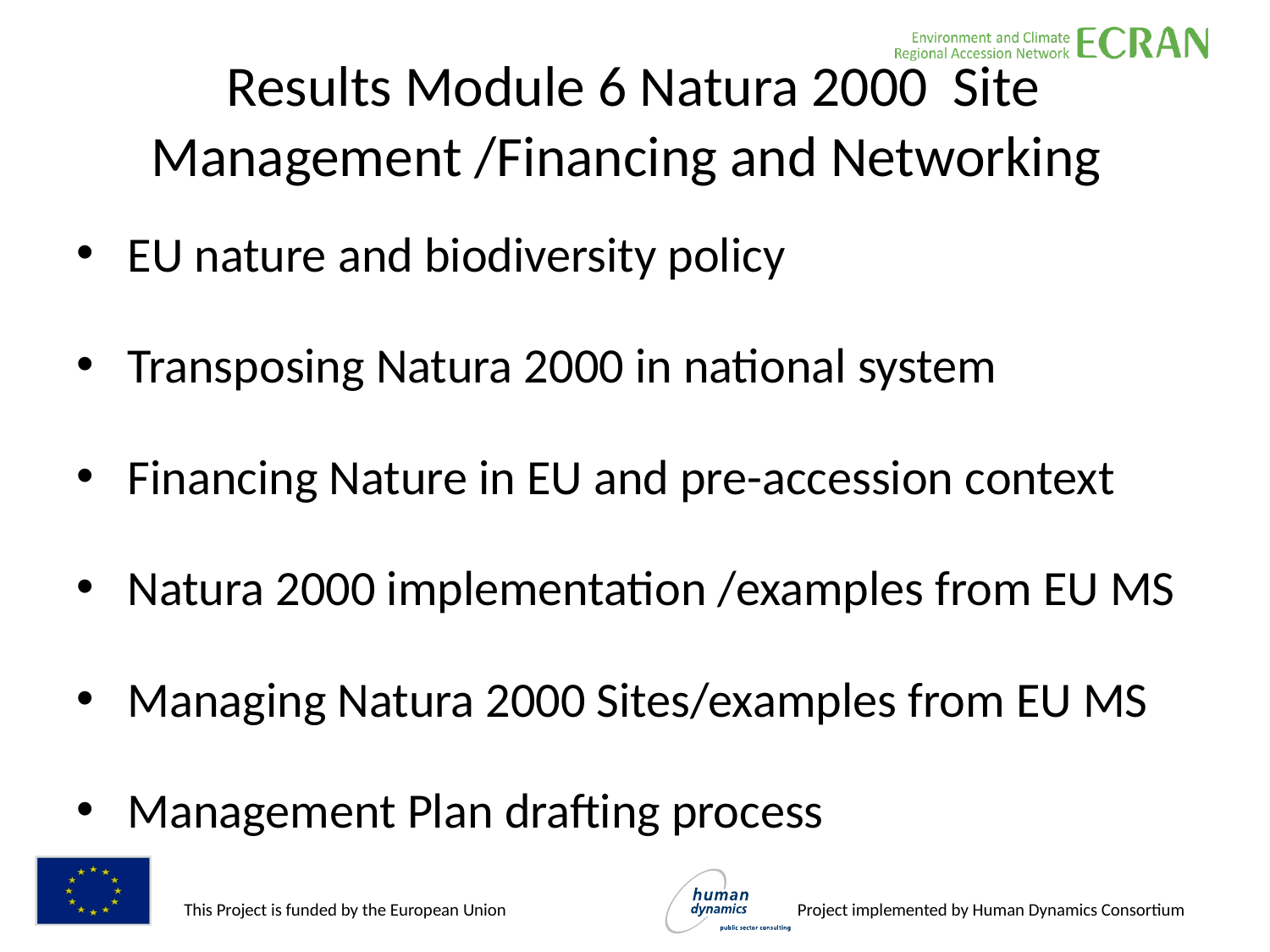

# Results Module 6 Natura 2000  Site Management /Financing and Networking
EU nature and biodiversity policy
Transposing Natura 2000 in national system
Financing Nature in EU and pre-accession context
Natura 2000 implementation /examples from EU MS
Managing Natura 2000 Sites/examples from EU MS
Management Plan drafting process